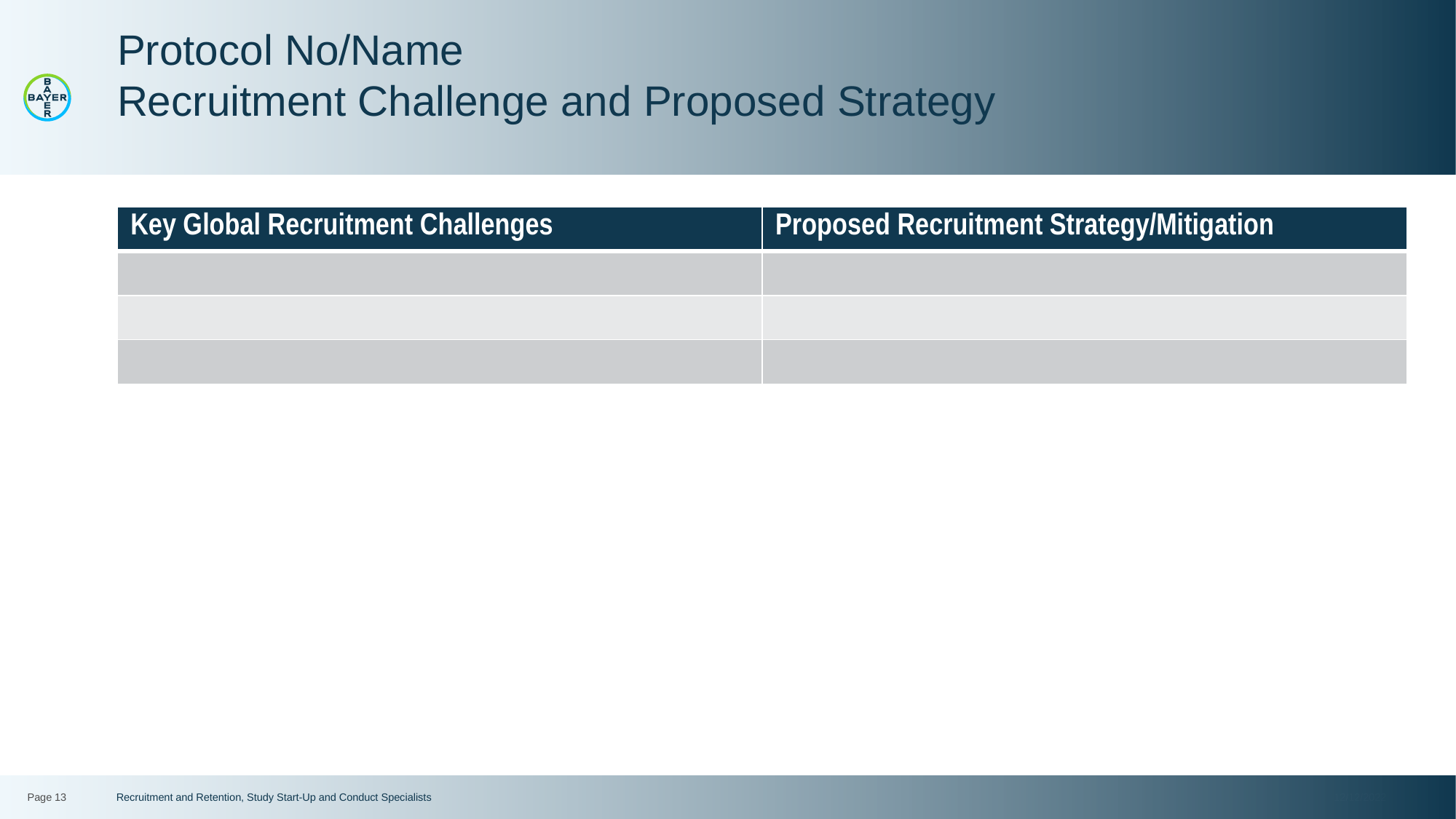

# Protocol No/Name Recruitment Challenge and Proposed Strategy

| Key Global Recruitment Challenges | Proposed Recruitment Strategy/Mitigation |
| --- | --- |
|  |  |
|  |  |
|  |  |
Page 13
Recruitment and Retention, Study Start-Up and Conduct Specialists
12/12/2022